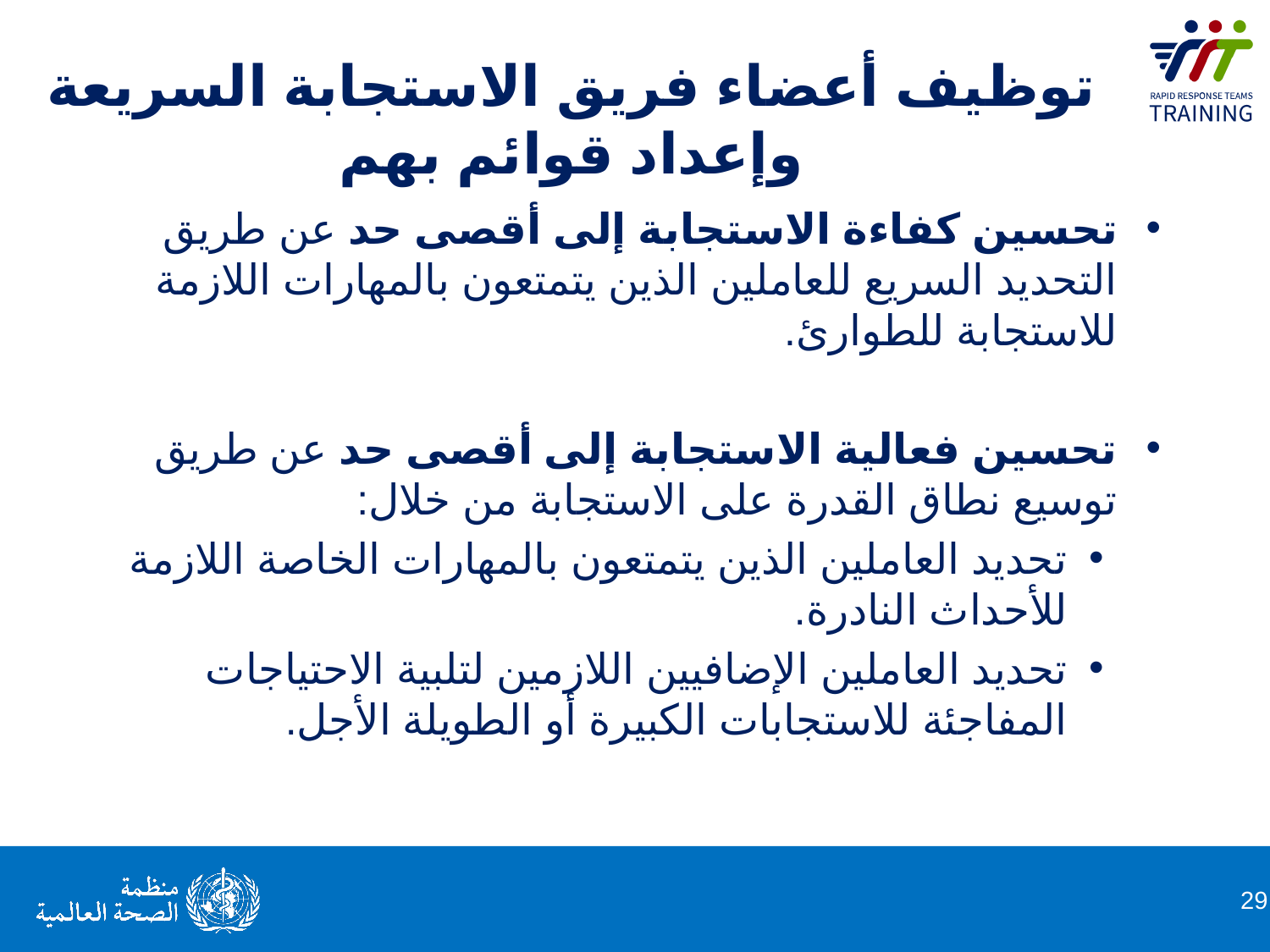

توظيف أعضاء فريق الاستجابة السريعة وإعداد قوائم بهم
تحسين كفاءة الاستجابة إلى أقصى حد عن طريق التحديد السريع للعاملين الذين يتمتعون بالمهارات اللازمة للاستجابة للطوارئ.

تحسين فعالية الاستجابة إلى أقصى حد عن طريق توسيع نطاق القدرة على الاستجابة من خلال:
تحديد العاملين الذين يتمتعون بالمهارات الخاصة اللازمة للأحداث النادرة.
تحديد العاملين الإضافيين اللازمين لتلبية الاحتياجات المفاجئة للاستجابات الكبيرة أو الطويلة الأجل.